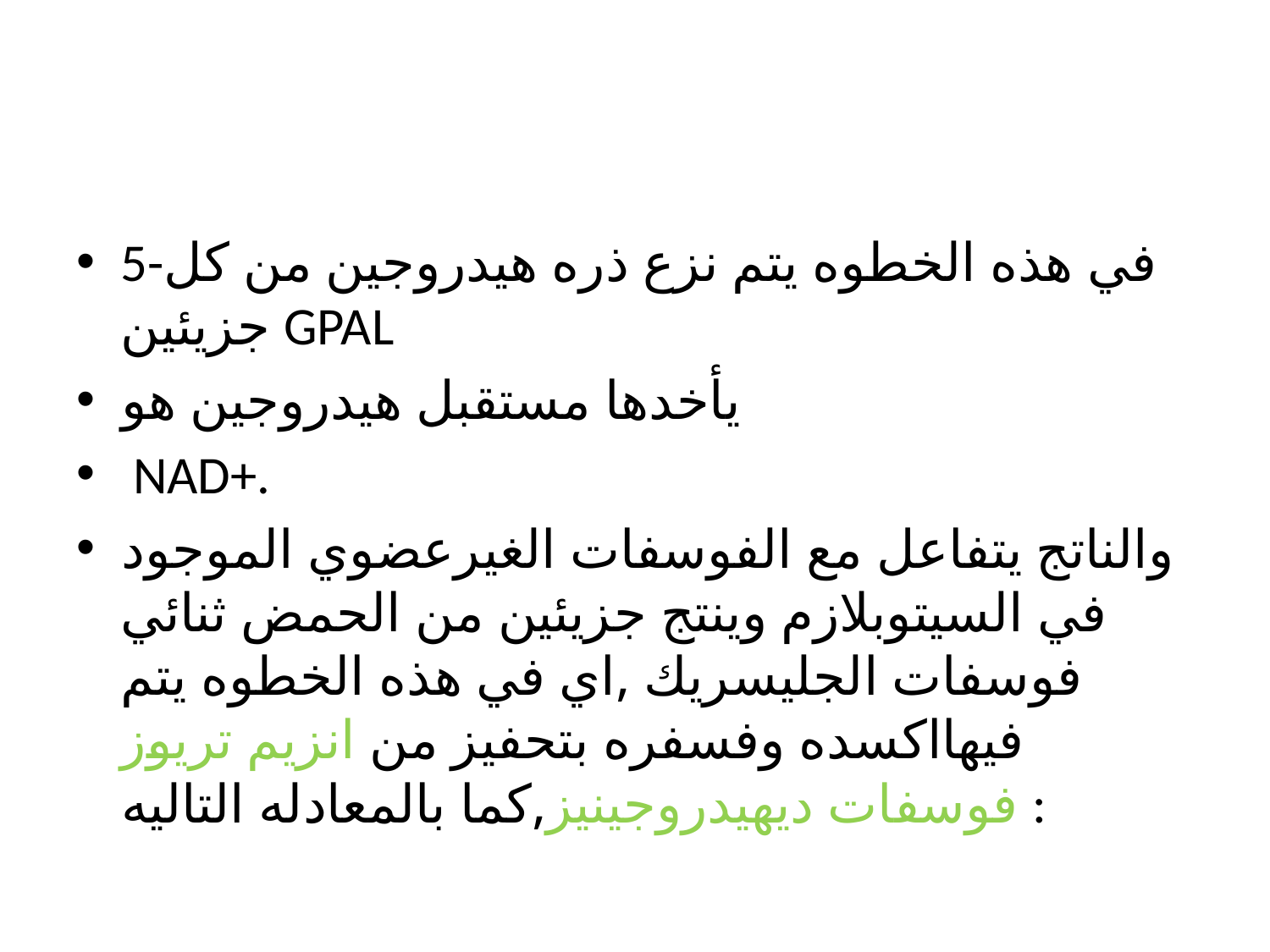

5-في هذه الخطوه يتم نزع ذره هيدروجين من كل جزيئين GPAL
يأخدها مستقبل هيدروجين هو
 NAD+.
والناتج يتفاعل مع الفوسفات الغيرعضوي الموجود في السيتوبلازم وينتج جزيئين من الحمض ثنائي فوسفات الجليسريك ,اي في هذه الخطوه يتم فيهااكسده وفسفره بتحفيز من انزيم تريوز فوسفات ديهيدروجينيز,كما بالمعادله التاليه :